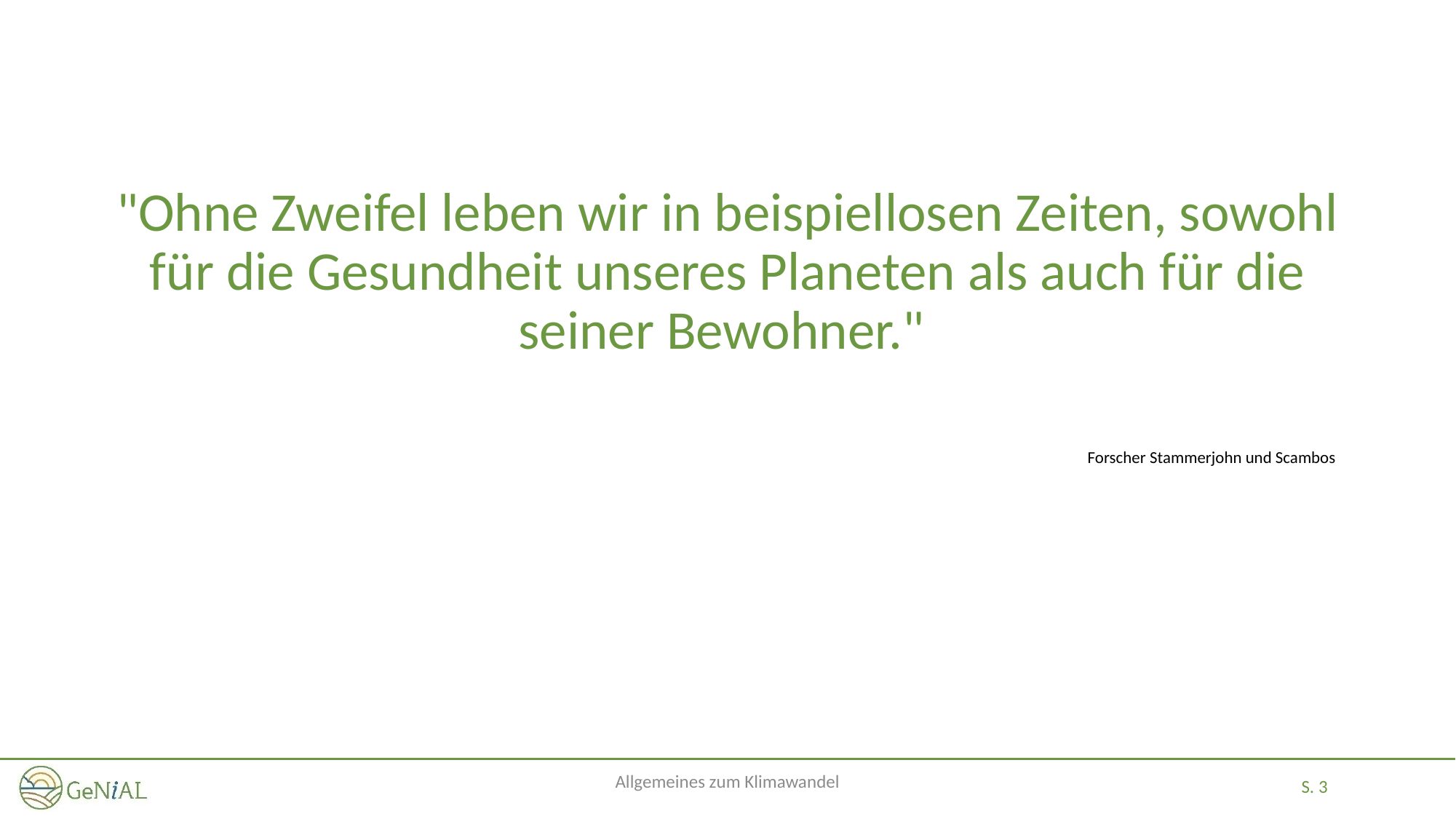

"Ohne Zweifel leben wir in beispiellosen Zeiten, sowohl für die Gesundheit unseres Planeten als auch für die seiner Bewohner."

Forscher Stammerjohn und Scambos

Allgemeines zum Klimawandel